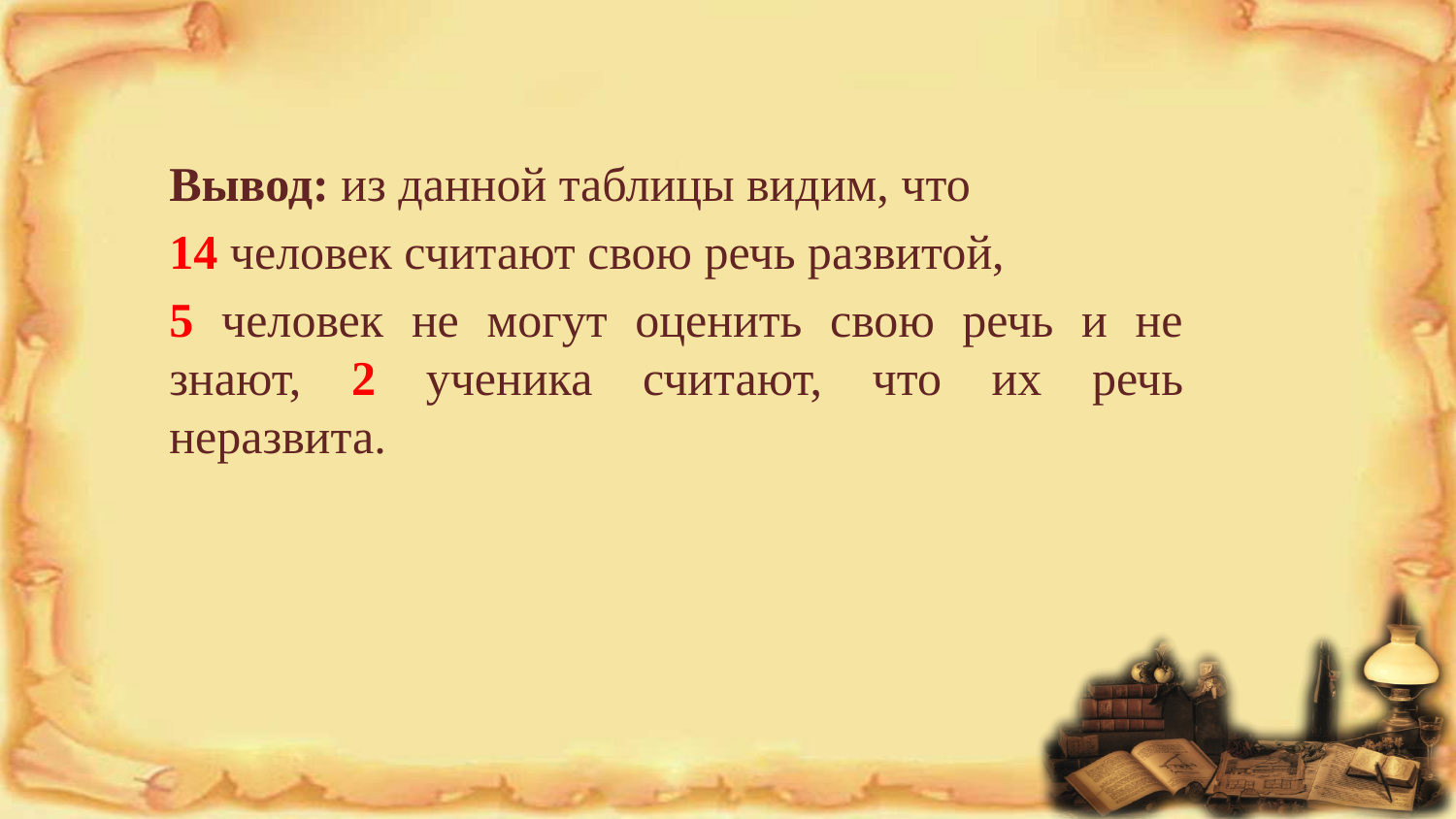

#
Вывод: из данной таблицы видим, что
14 человек считают свою речь развитой,
5 человек не могут оценить свою речь и не знают, 2 ученика считают, что их речь неразвита.